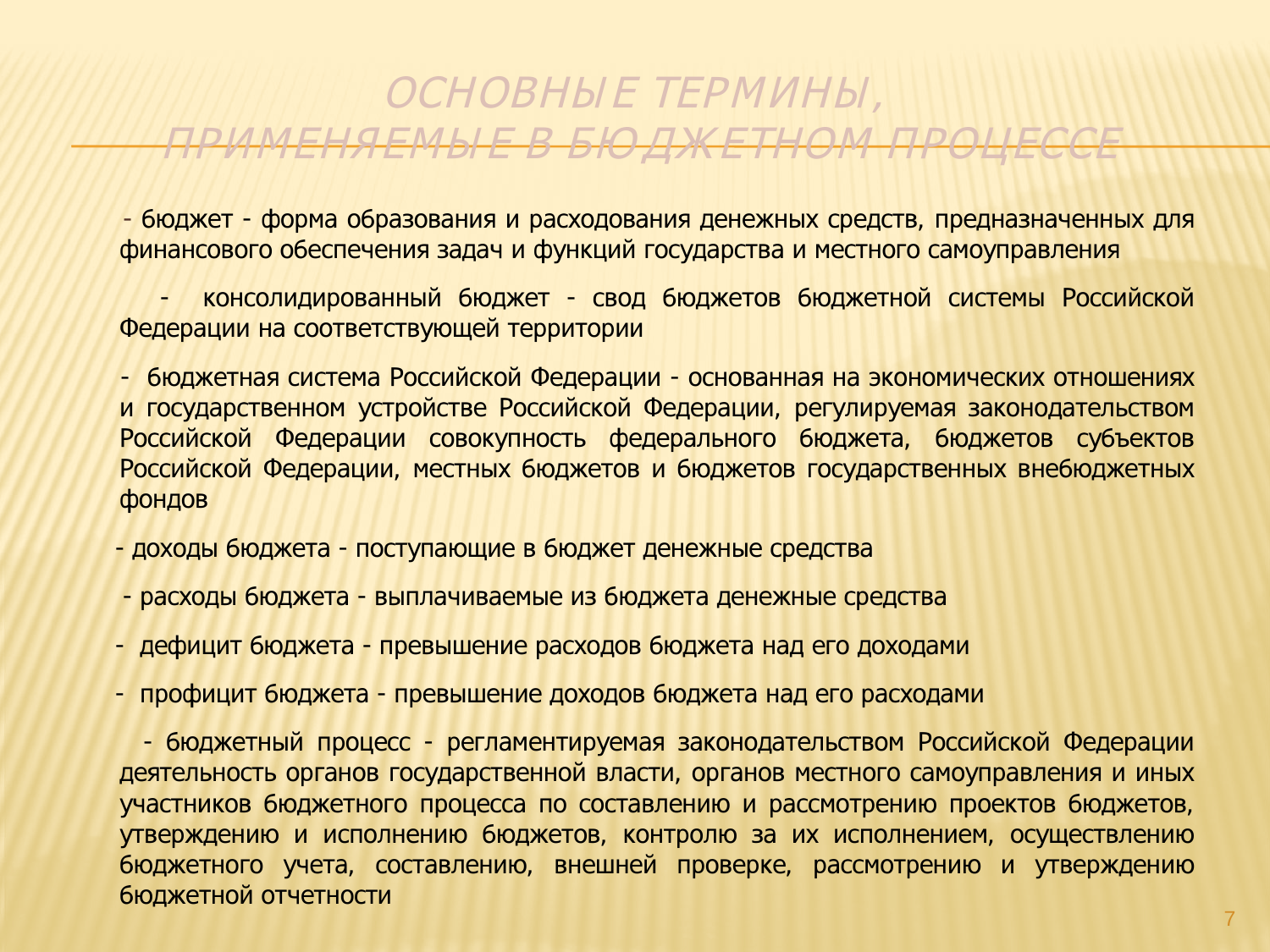

# Основные термины, применяемые в бюджетном процессе
     - бюджет - форма образования и расходования денежных средств, предназначенных для финансового обеспечения задач и функций государства и местного самоуправления
     -  консолидированный бюджет - свод бюджетов бюджетной системы Российской Федерации на соответствующей территории
     -  бюджетная система Российской Федерации - основанная на экономических отношениях и государственном устройстве Российской Федерации, регулируемая законодательством Российской Федерации совокупность федерального бюджета, бюджетов субъектов Российской Федерации, местных бюджетов и бюджетов государственных внебюджетных фондов
     - доходы бюджета - поступающие в бюджет денежные средства
      - расходы бюджета - выплачиваемые из бюджета денежные средства
     -  дефицит бюджета - превышение расходов бюджета над его доходами
     -  профицит бюджета - превышение доходов бюджета над его расходами
     - бюджетный процесс - регламентируемая законодательством Российской Федерации деятельность органов государственной власти, органов местного самоуправления и иных участников бюджетного процесса по составлению и рассмотрению проектов бюджетов, утверждению и исполнению бюджетов, контролю за их исполнением, осуществлению бюджетного учета, составлению, внешней проверке, рассмотрению и утверждению бюджетной отчетности

7